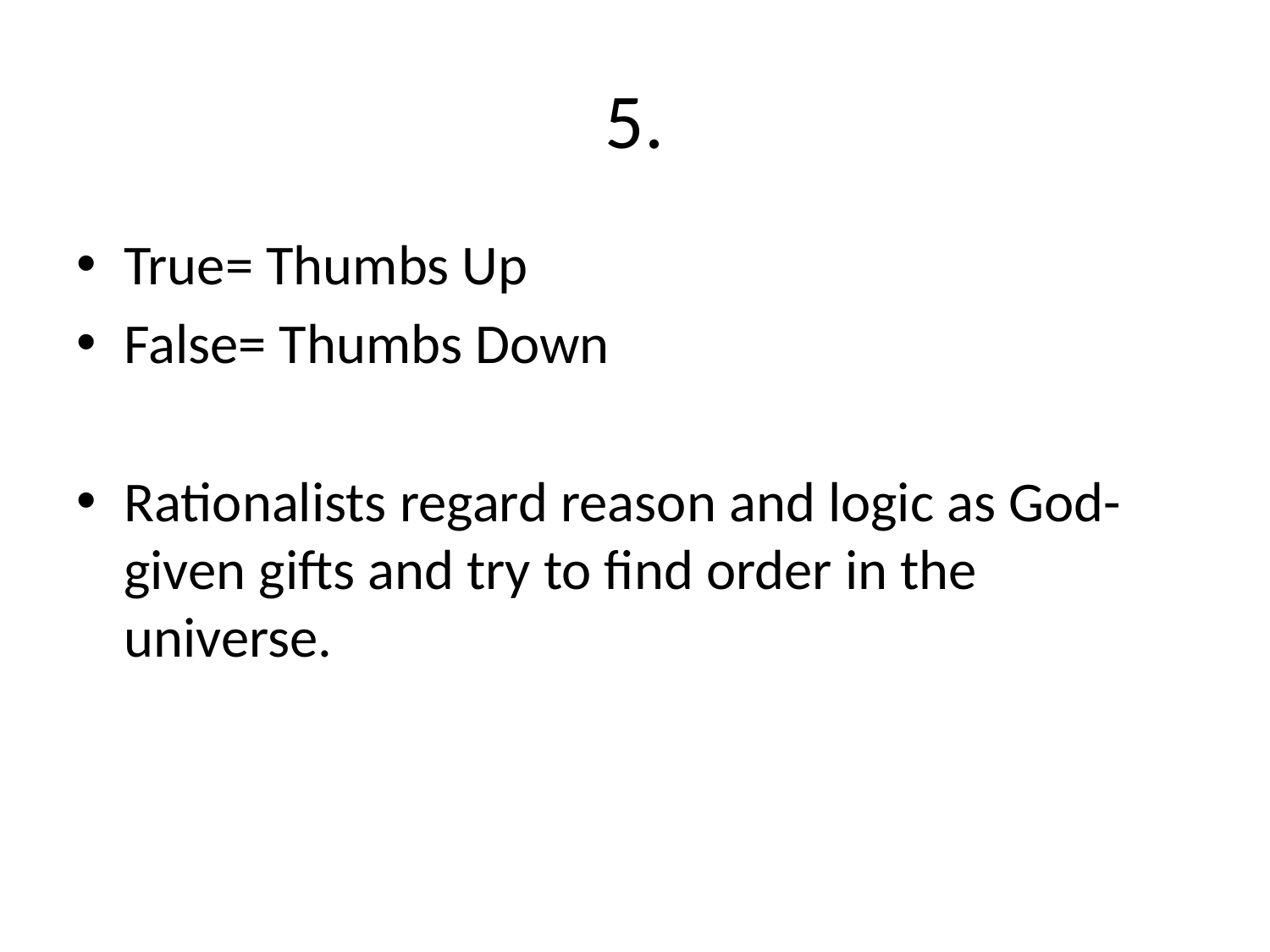

# 5.
True= Thumbs Up
False= Thumbs Down

Rationalists regard reason and logic as God-given gifts and try to find order in the universe.